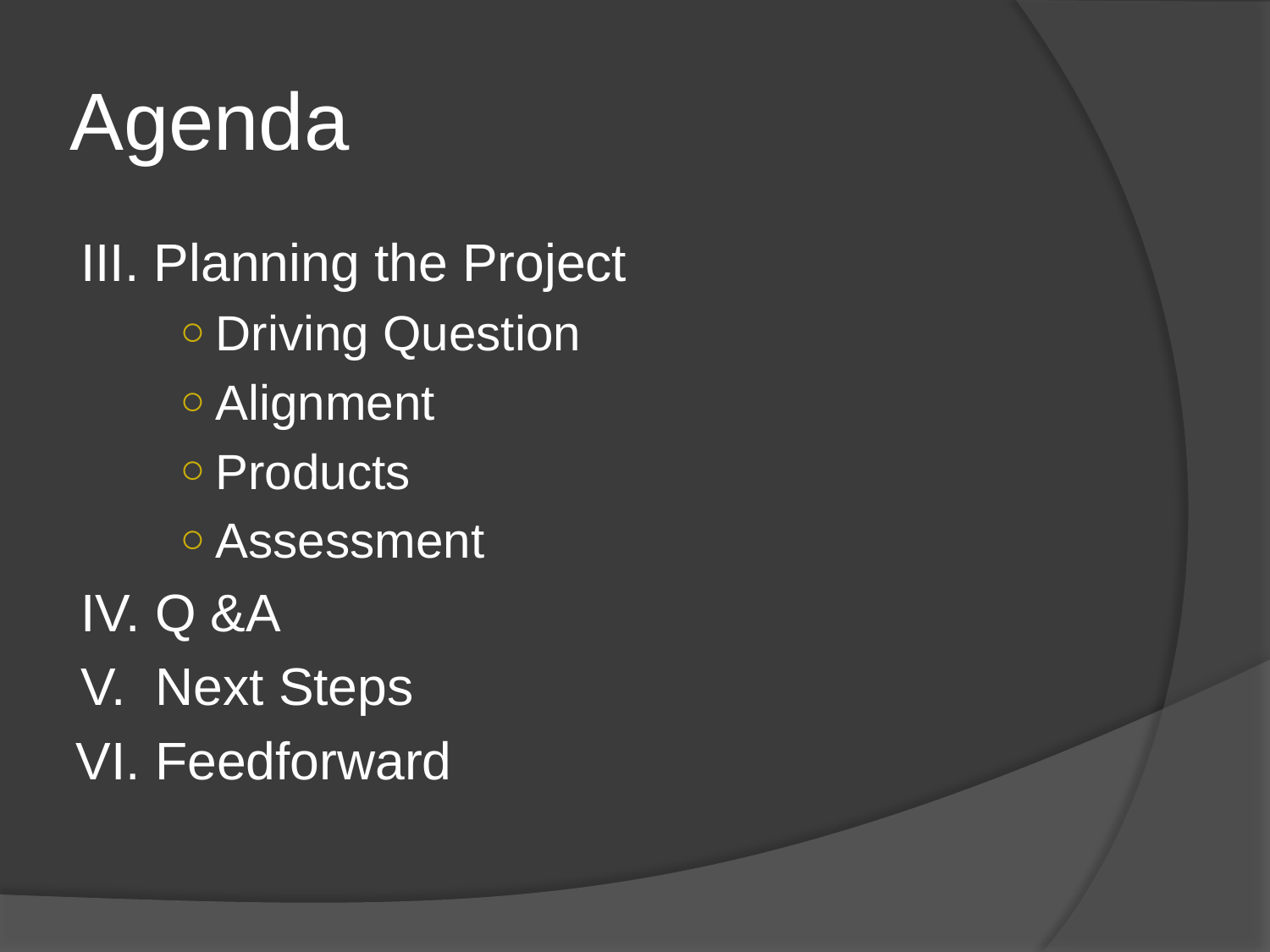

# Agenda
III. Planning the Project
Driving Question
Alignment
Products
Assessment
IV. Q &A
V.  Next Steps
VI. Feedforward